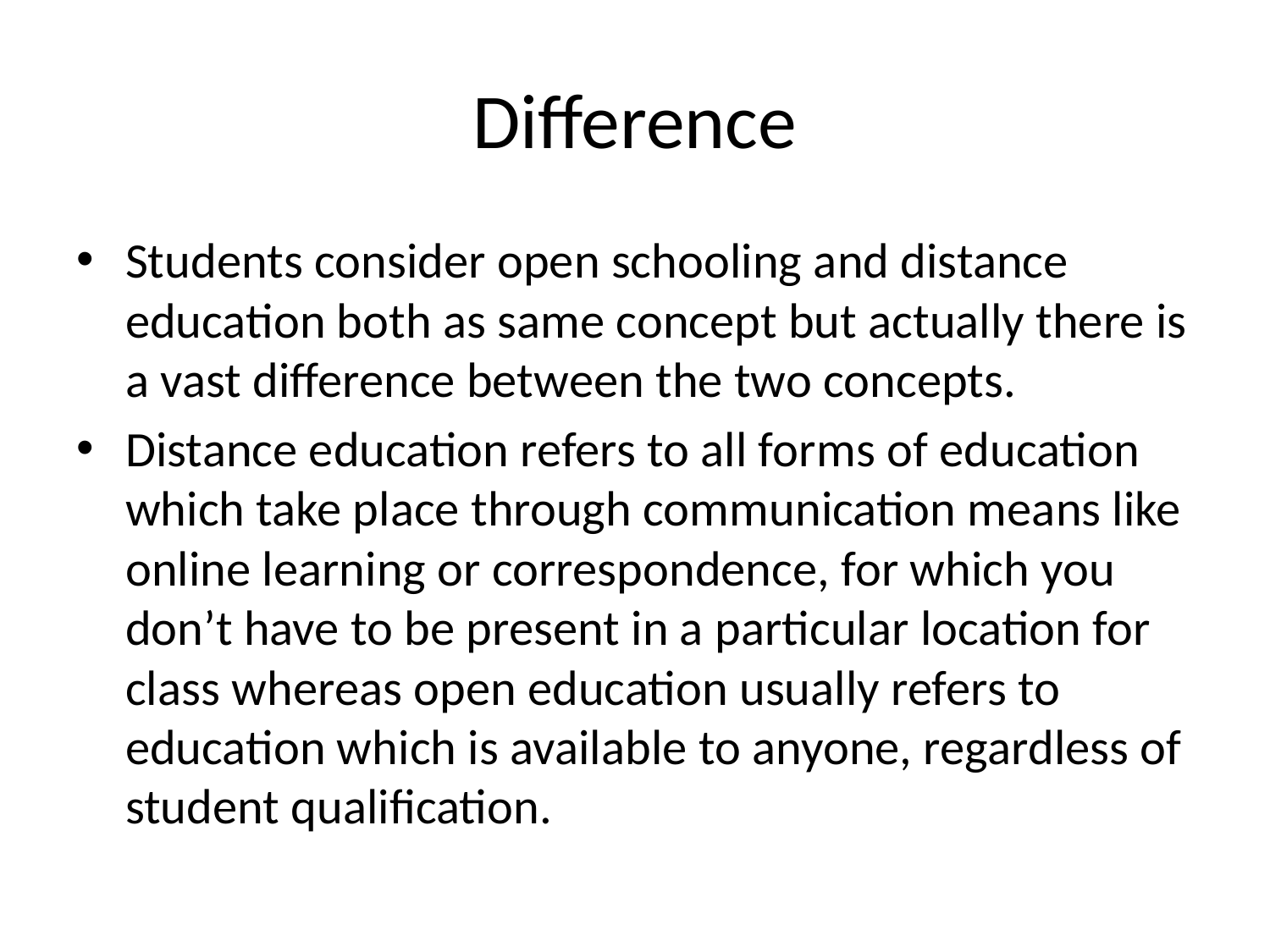

# Difference
Students consider open schooling and distance education both as same concept but actually there is a vast difference between the two concepts.
Distance education refers to all forms of education which take place through communication means like online learning or correspondence, for which you don’t have to be present in a particular location for class whereas open education usually refers to education which is available to anyone, regardless of student qualification.